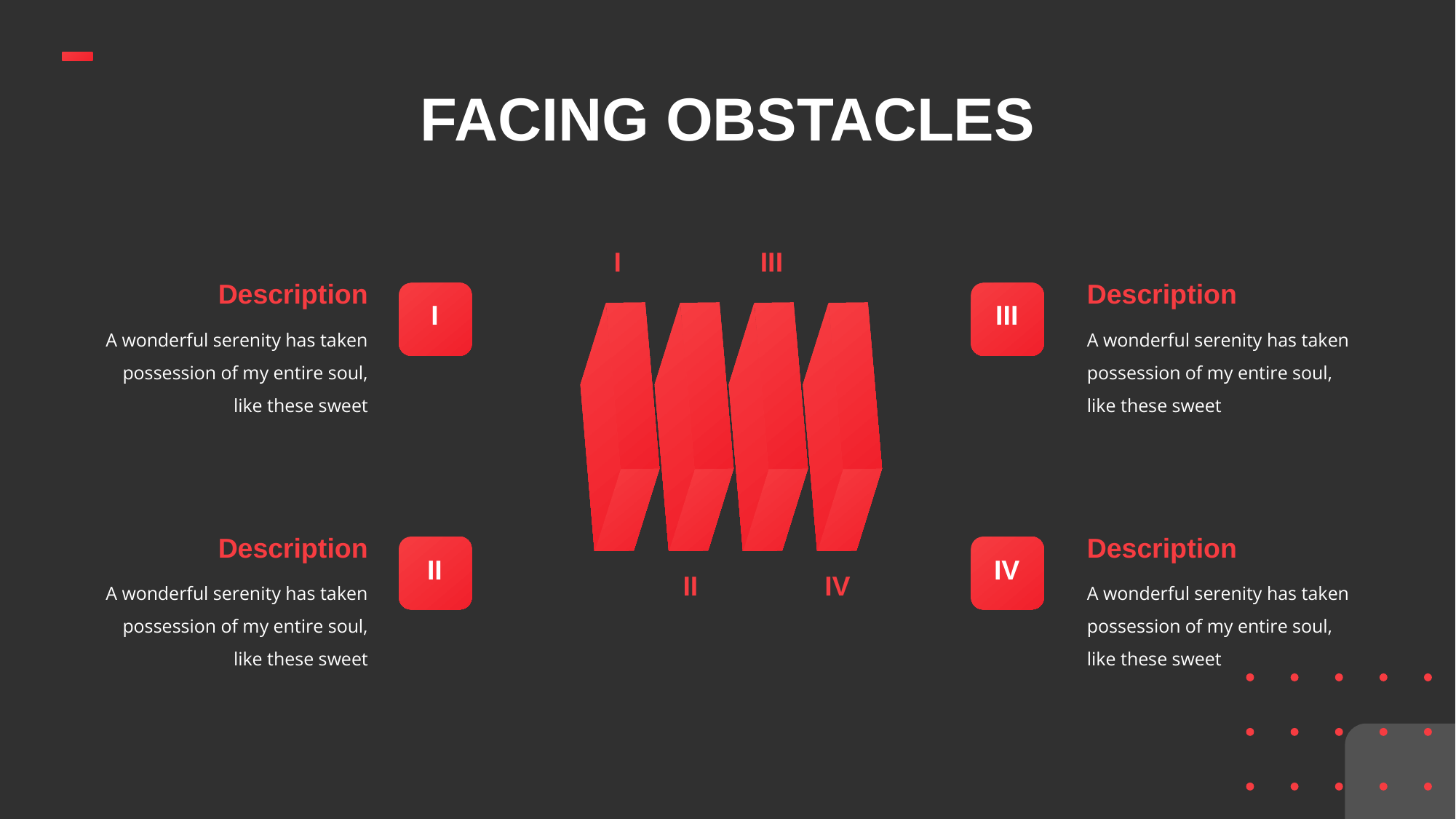

FACING OBSTACLES
I
III
Description
Description

I
III
A wonderful serenity has taken possession of my entire soul, like these sweet
A wonderful serenity has taken possession of my entire soul, like these sweet

Description
Description

II
IV
II
IV
A wonderful serenity has taken possession of my entire soul, like these sweet
A wonderful serenity has taken possession of my entire soul, like these sweet